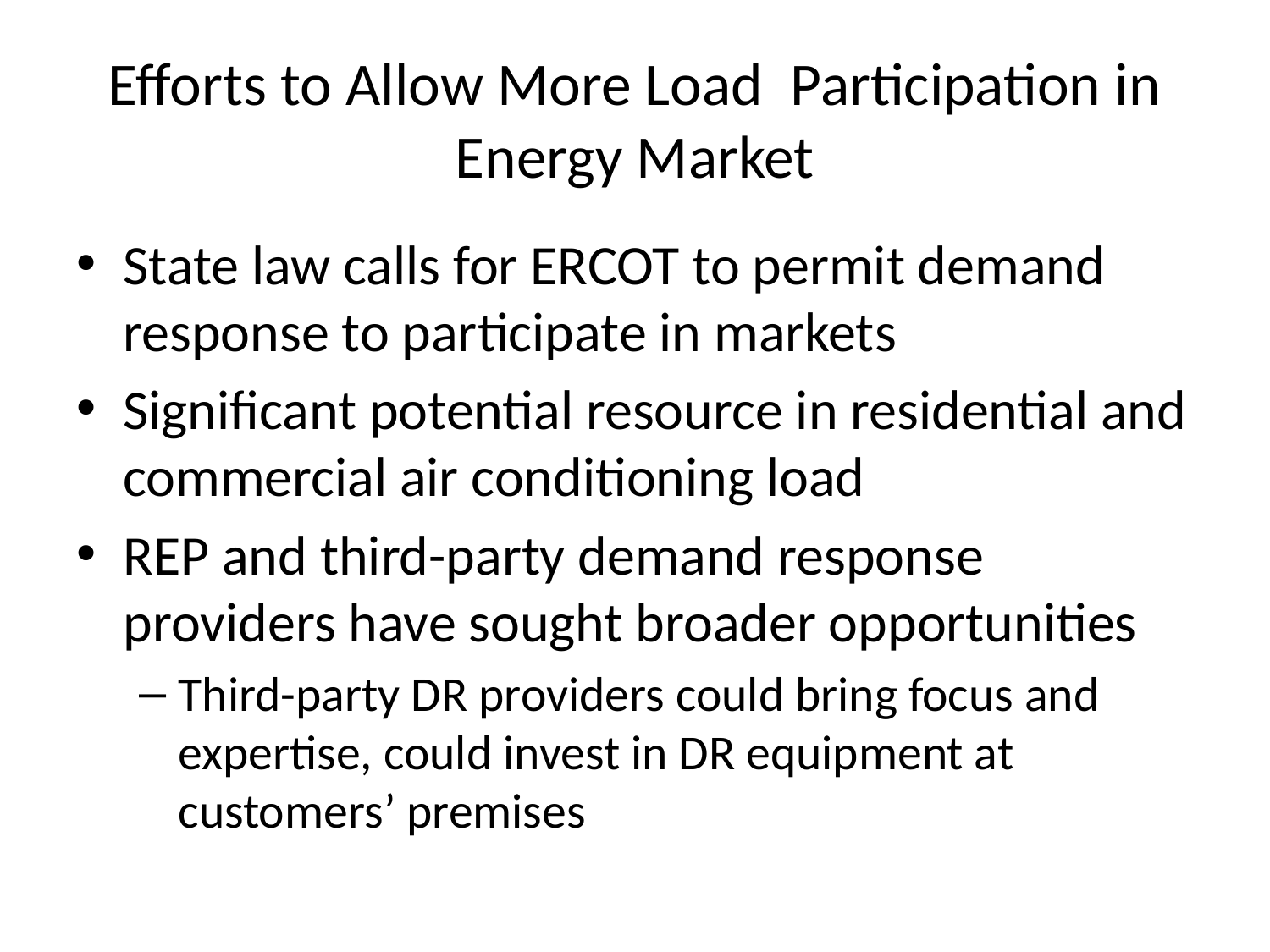

# Efforts to Allow More Load  Participation in Energy Market
State law calls for ERCOT to permit demand response to participate in markets
Significant potential resource in residential and commercial air conditioning load
REP and third-party demand response providers have sought broader opportunities
Third-party DR providers could bring focus and expertise, could invest in DR equipment at customers’ premises